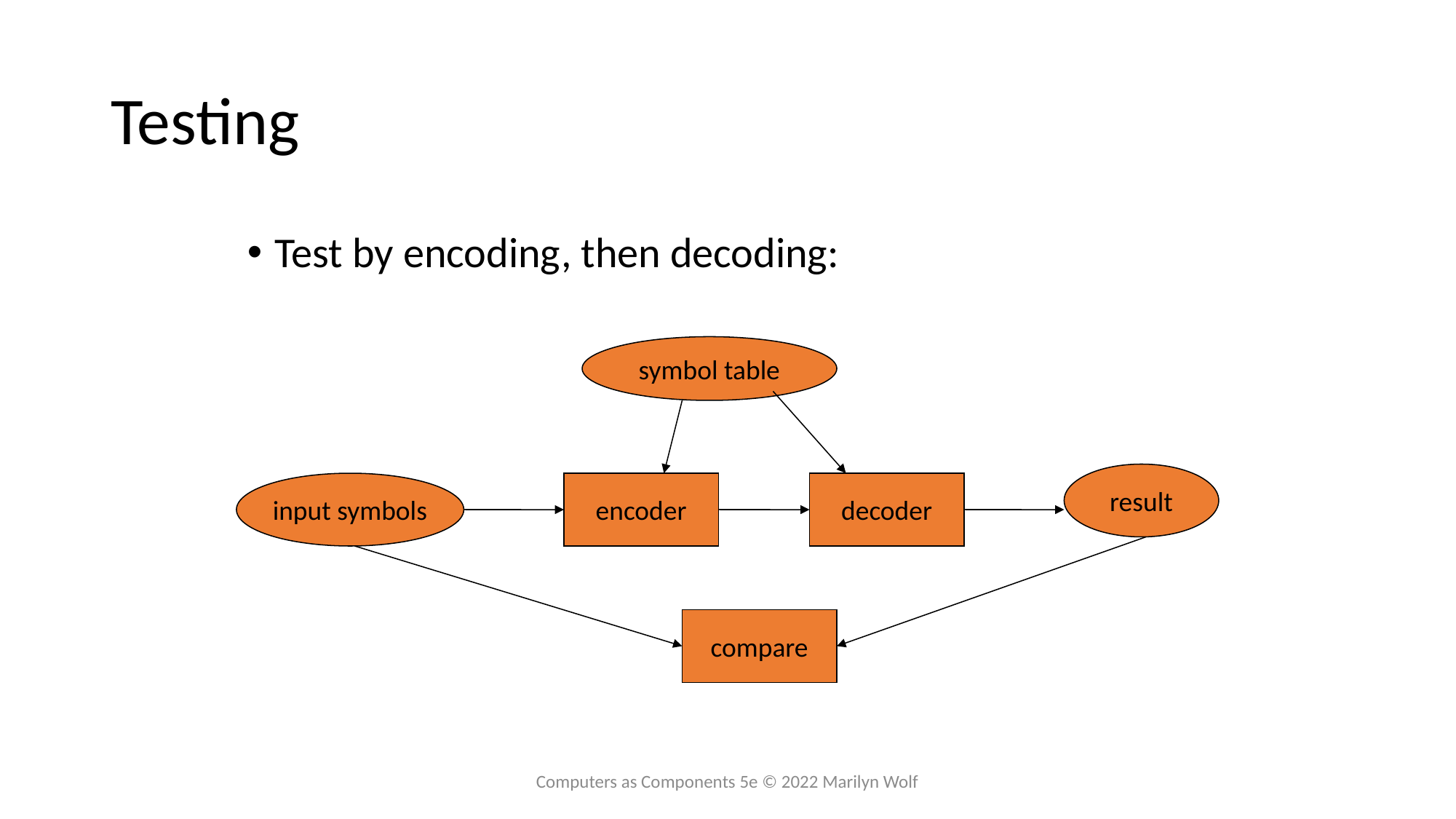

# Testing
Test by encoding, then decoding:
symbol table

result
input symbols
encoder
decoder

compare
Computers as Components 5e © 2022 Marilyn Wolf